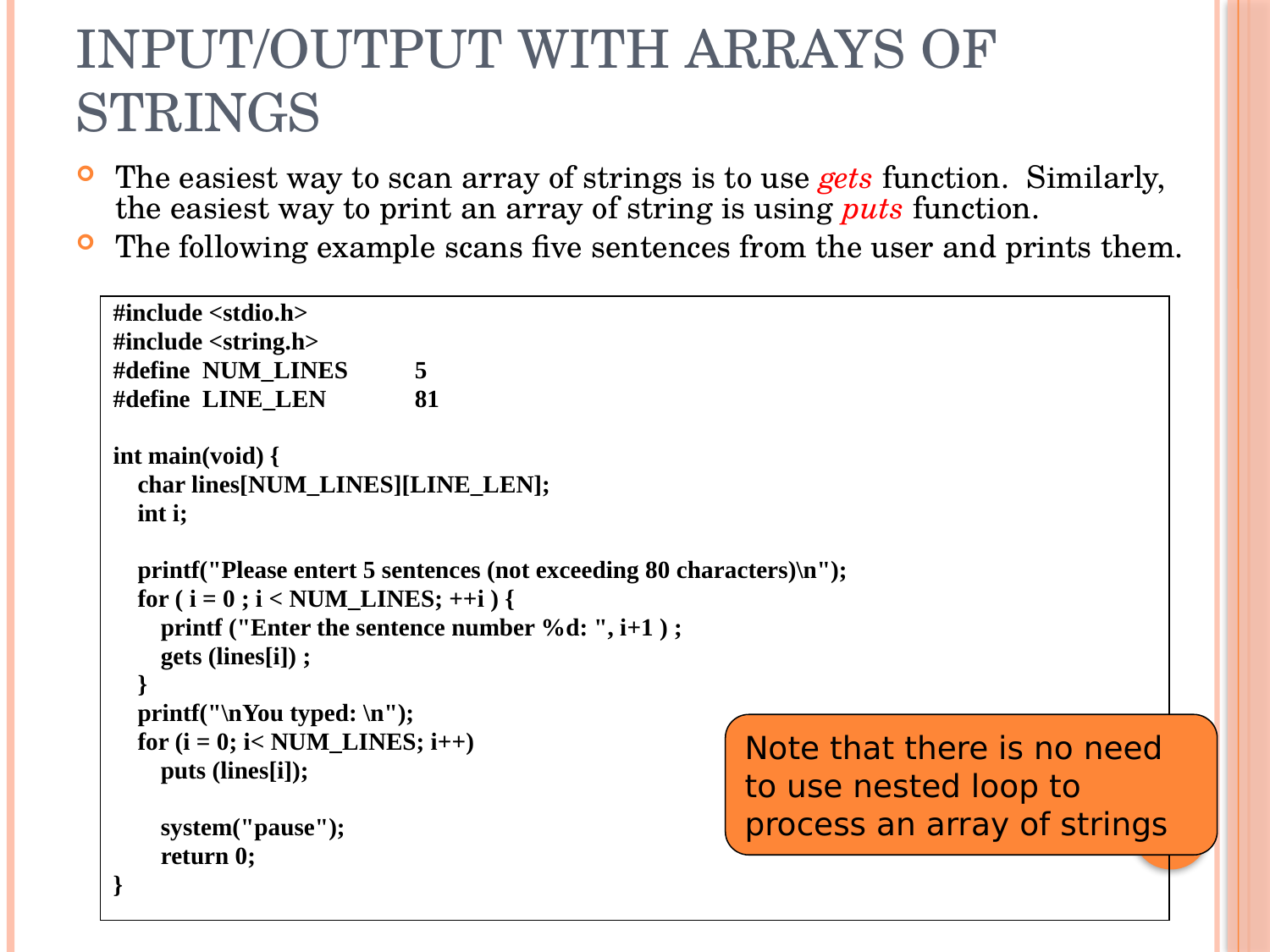

# Input/Output with Arrays of Strings
The easiest way to scan array of strings is to use gets function.  Similarly, the easiest way to print an array of string is using puts function.
The following example scans five sentences from the user and prints them.
#include <stdio.h>
#include <string.h>
#define  NUM_LINES 	5
#define  LINE_LEN	81

int main(void) {
    char lines[NUM_LINES][LINE_LEN];
    int i;

    printf("Please entert 5 sentences (not exceeding 80 characters)\n");
    for ( i = 0 ; i < NUM_LINES; ++i ) {
     	printf ("Enter the sentence number %d: ", i+1 ) ;
    	gets (lines[i]) ;
    }
    printf("\nYou typed: \n");
    for (i = 0; i< NUM_LINES; i++)
    	puts (lines[i]);

   	system("pause");
   	return 0;
}
Note that there is no need to use nested loop to process an array of strings

30